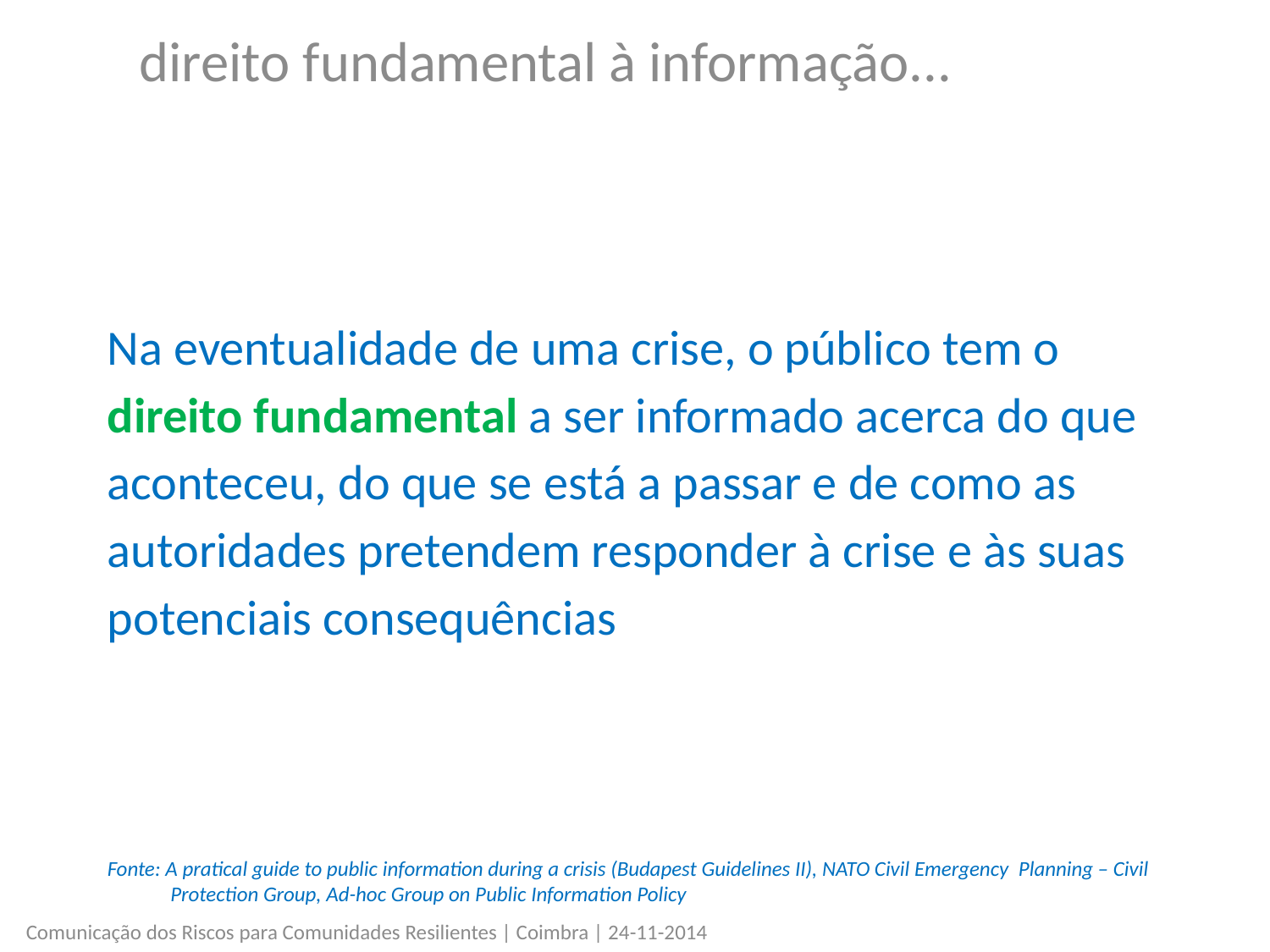

direito fundamental à informação...

Na eventualidade de uma crise, o público tem o direito fundamental a ser informado acerca do que aconteceu, do que se está a passar e de como as autoridades pretendem responder à crise e às suas potenciais consequências
Fonte: A pratical guide to public information during a crisis (Budapest Guidelines II), NATO Civil Emergency  Planning – Civil Protection Group, Ad-hoc Group on Public Information Policy
Comunicação dos Riscos para Comunidades Resilientes | Coimbra | 24-11-2014